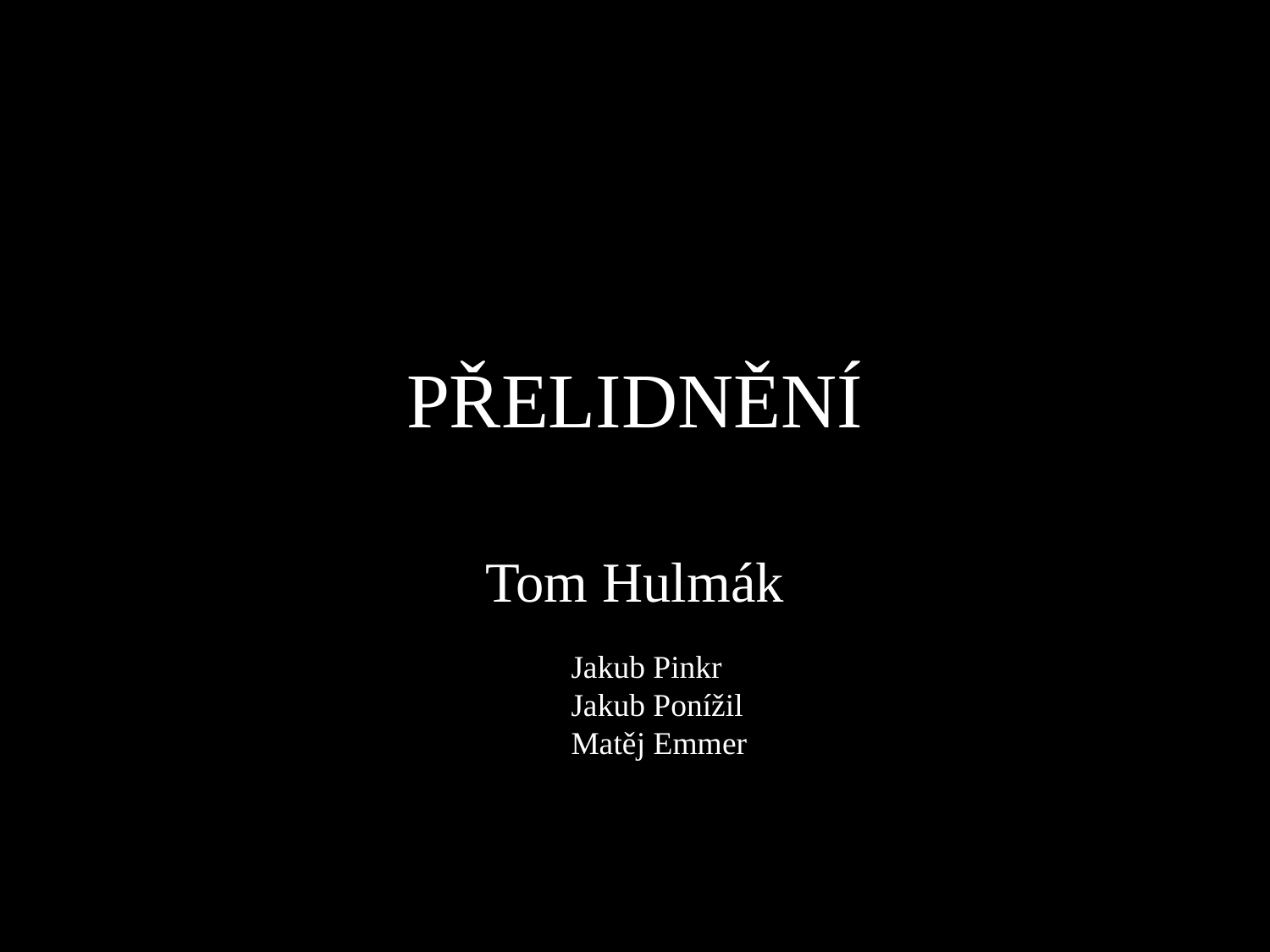

# PŘELIDNĚNÍ
Tom Hulmák
Jakub Pinkr
Jakub Ponížil
Matěj Emmer